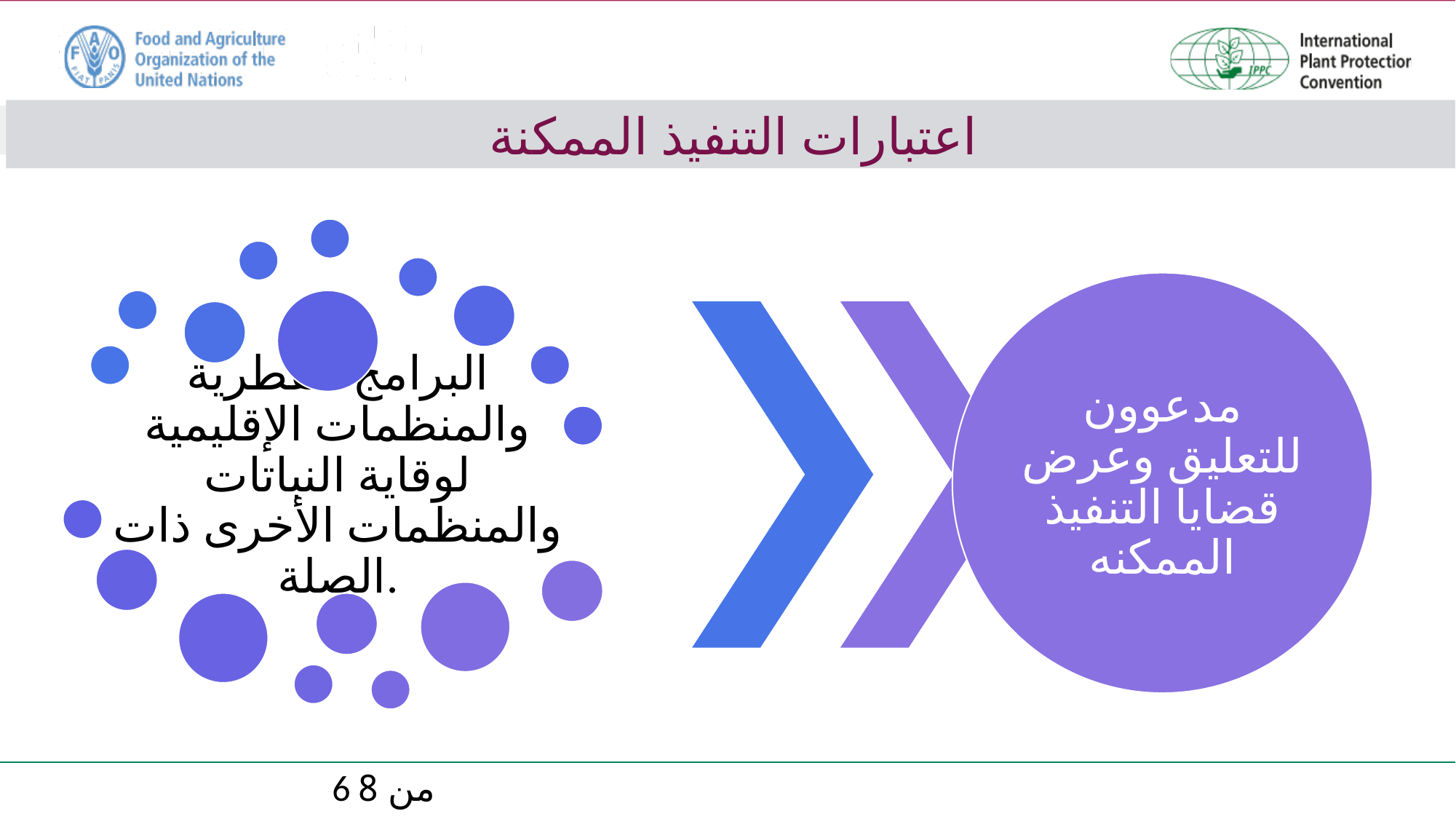

اعتبارات التنفيذ الممكنة
البرامج القطرية والمنظمات الإقليمية لوقاية النباتات والمنظمات الأخرى ذات الصلة.
مدعوون للتعليق وعرض قضايا التنفيذ الممکنه
6 من 8